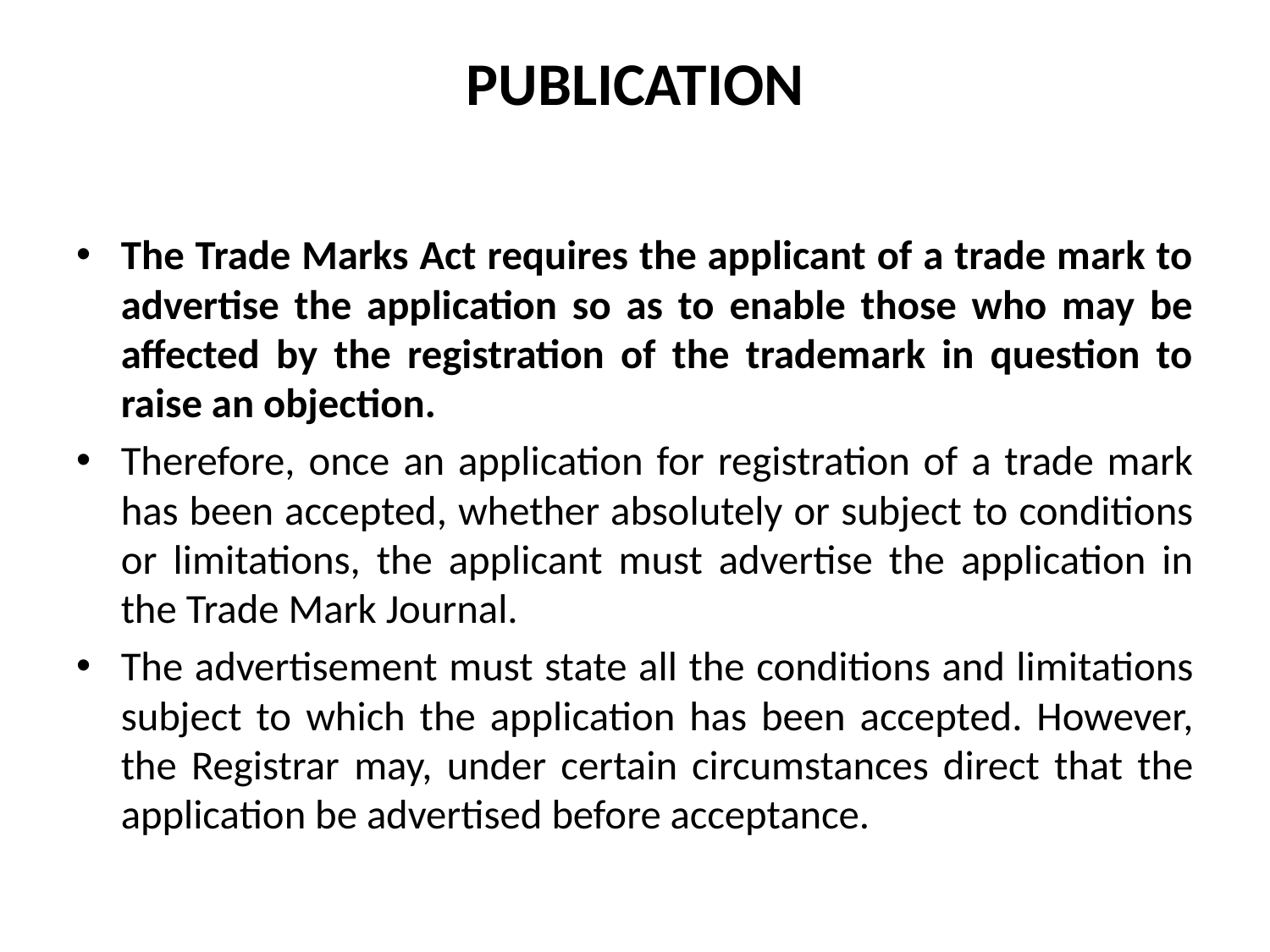

# PUBLICATION
The Trade Marks Act requires the applicant of a trade mark to advertise the application so as to enable those who may be affected by the registration of the trademark in question to raise an objection.
Therefore, once an application for registration of a trade mark has been accepted, whether absolutely or subject to conditions or limitations, the applicant must advertise the application in the Trade Mark Journal.
The advertisement must state all the conditions and limitations subject to which the application has been accepted. However, the Registrar may, under certain circumstances direct that the application be advertised before acceptance.